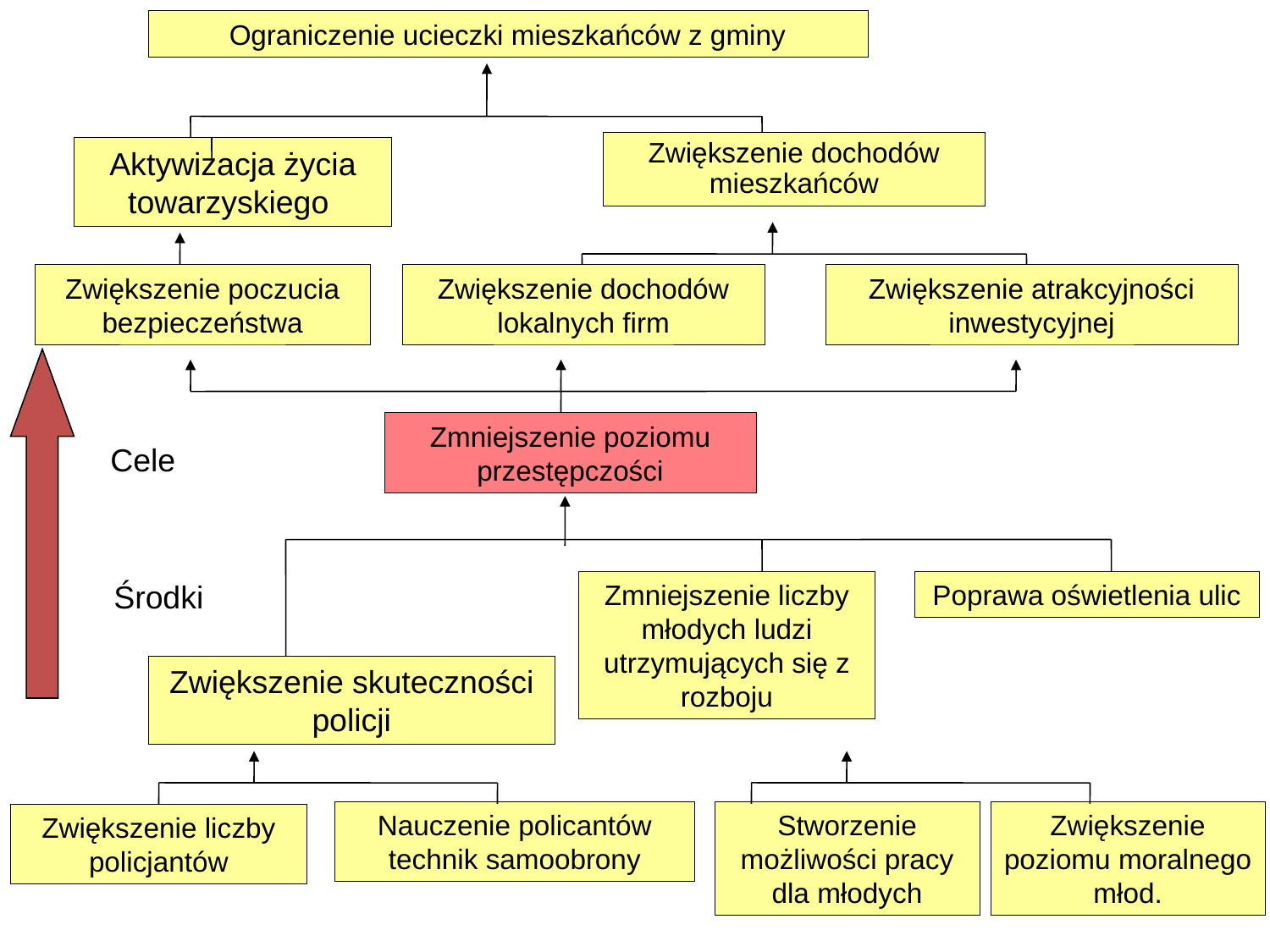

Ograniczenie ucieczki mieszkańców z gminy

Zwiększenie dochodów mieszkańców
Aktywizacja życia towarzyskiego

Zwiększenie poczucia bezpieczeństwa
Zwiększenie dochodów lokalnych firm
Zwiększenie atrakcyjności inwestycyjnej

Zmniejszenie poziomu przestępczości
Cele

Środki
Zmniejszenie liczby młodych ludzi utrzymujących się z rozboju
Poprawa oświetlenia ulic
Zwiększenie skuteczności policji

Nauczenie policantów technik samoobrony
Zwiększenie poziomu moralnego młod.
Stworzenie możliwości pracy dla młodych
Zwiększenie liczby policjantów